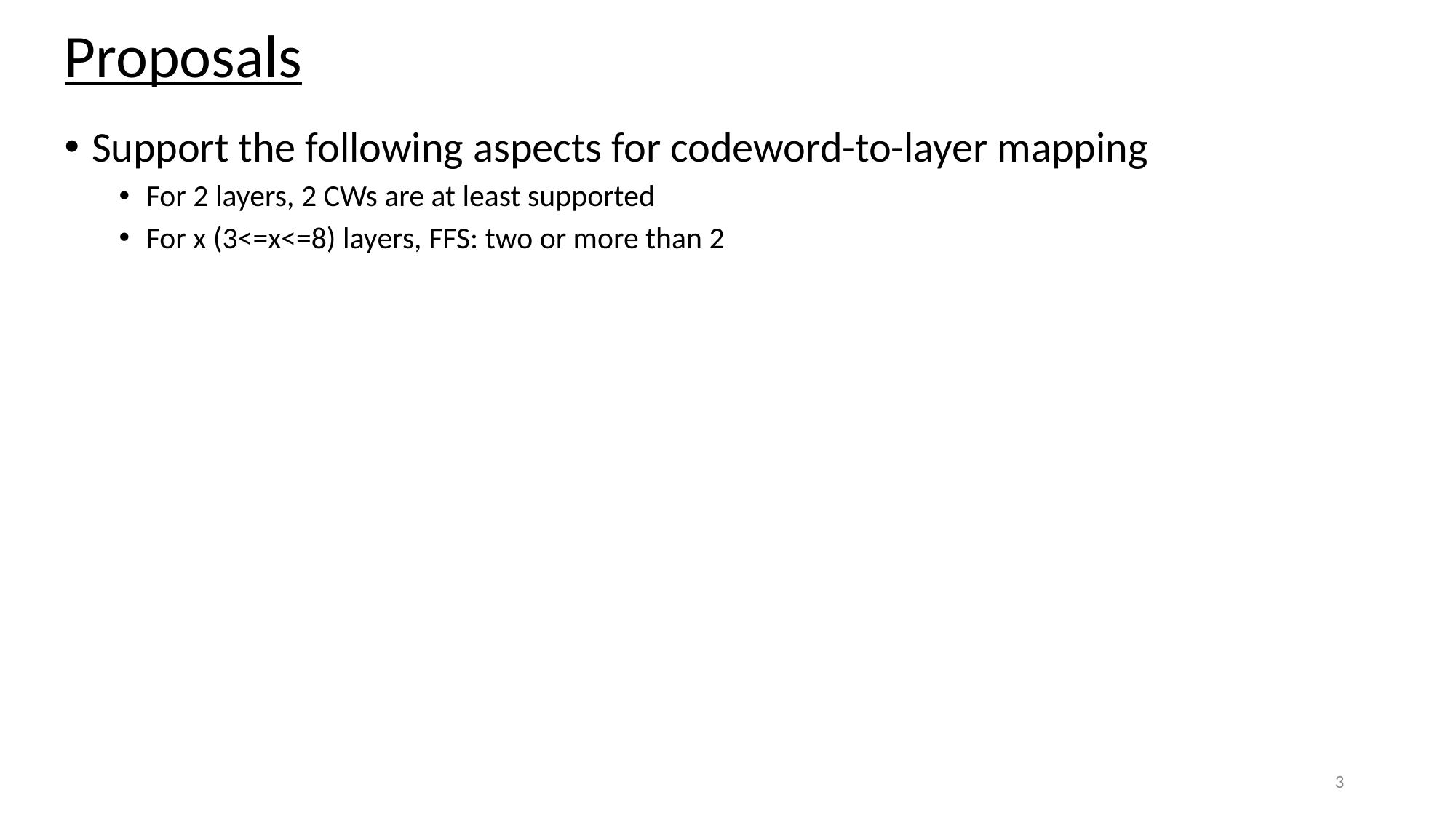

# Proposals
Support the following aspects for codeword-to-layer mapping
For 2 layers, 2 CWs are at least supported
For x (3<=x<=8) layers, FFS: two or more than 2
3